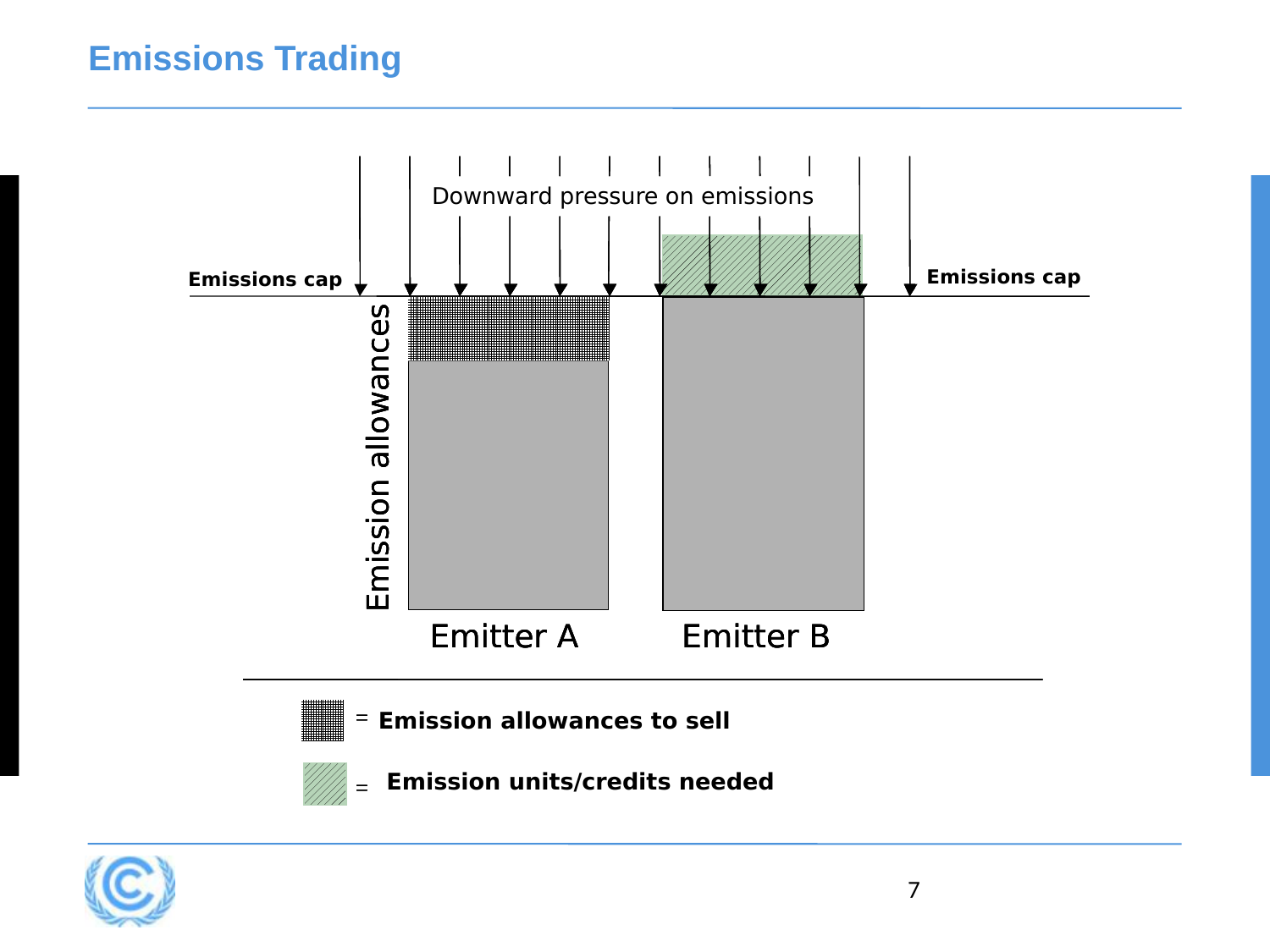

# Emissions Trading

Downward pressure on emissions
Downward pressure on emissions
Downward pressure on emissions

Emissions cap
Emissions cap
Emissions cap
Emissions cap
Emissions cap
Emissions cap

Emission allowances
Emission allowances
Emission allowances

Emitter A
Emitter A
Emitter A
Emitter B
Emitter B
Emitter B

=
=
=
Emission allowances to sell

Emission units/credits needed
=
=
=
7